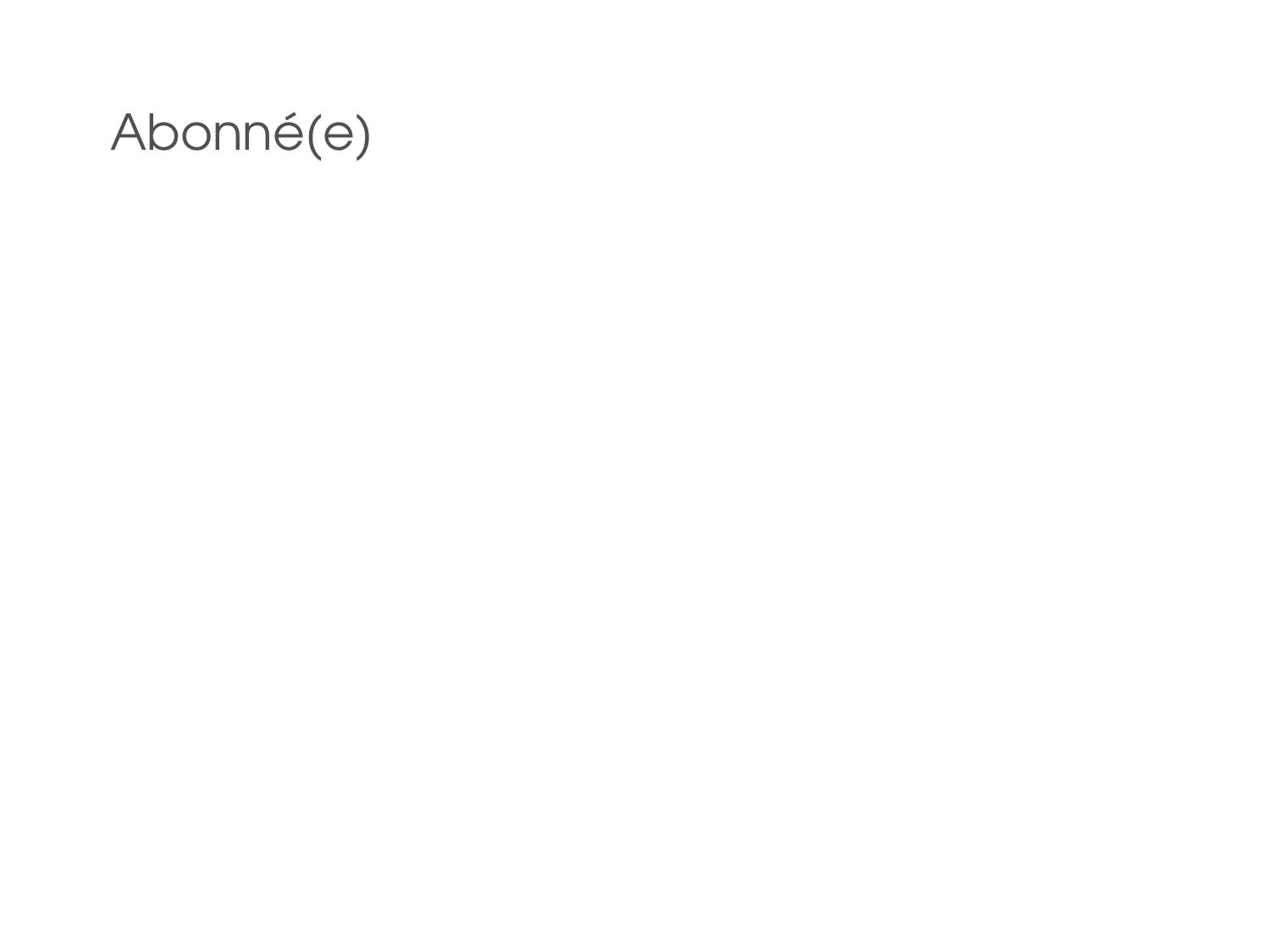

Abonné(e)

Actualisation de statut

ajouter à sa liste d’ami(e)s un(e) ami(e)

amiradier
amis en commun

appli mobile

copier coller